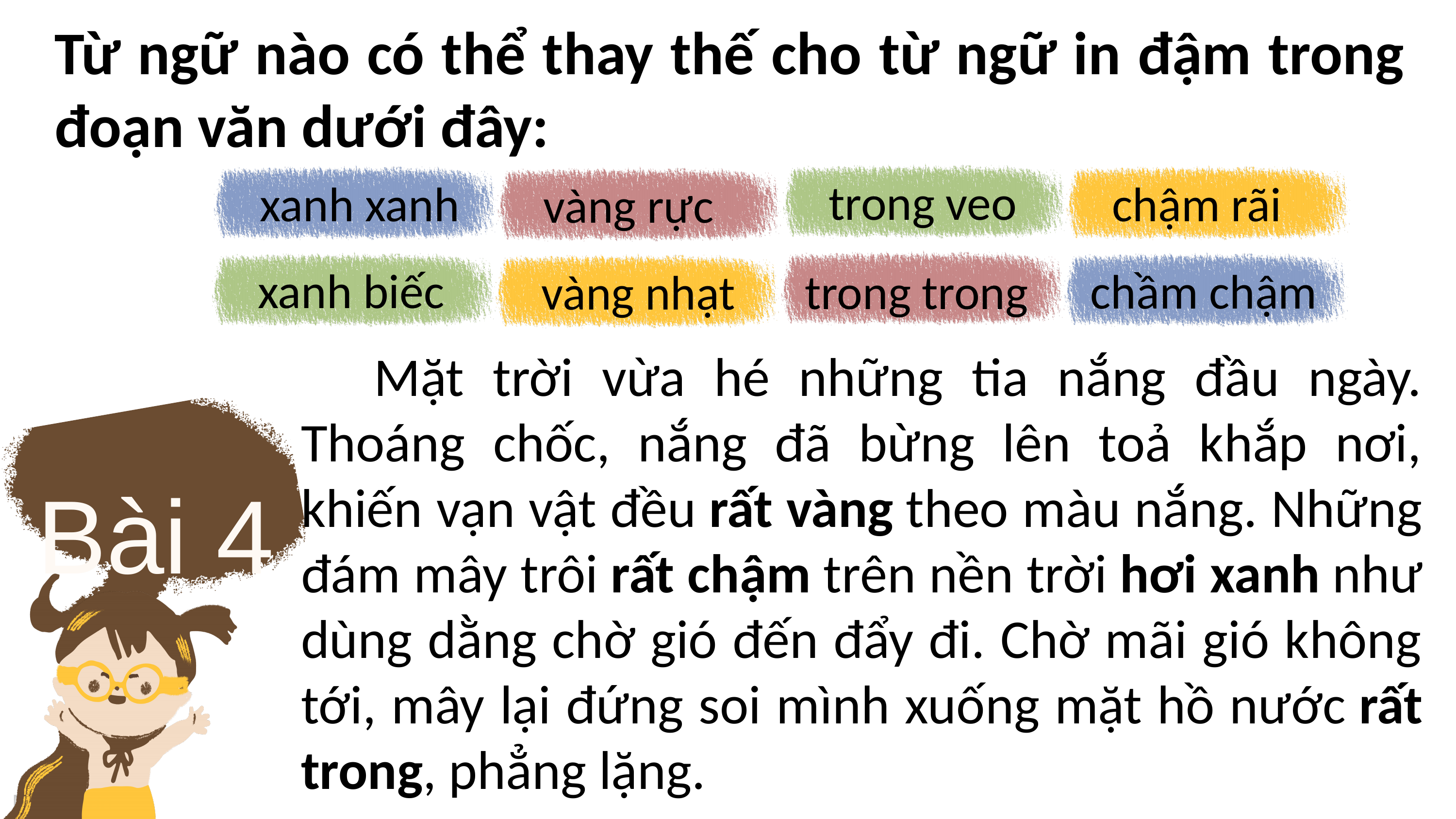

Từ ngữ nào có thể thay thế cho từ ngữ in đậm trong đoạn văn dưới đây:

trong veo

xanh xanh

chậm rãi

vàng rực

trong trong

xanh biếc

chầm chậm

vàng nhạt
	Mặt trời vừa hé những tia nắng đầu ngày. Thoáng chốc, nắng đã bừng lên toả khắp nơi, khiến vạn vật đều rất vàng theo màu nắng. Những đám mây trôi rất chậm trên nền trời hơi xanh như dùng dằng chờ gió đến đẩy đi. Chờ mãi gió không tới, mây lại đứng soi mình xuống mặt hồ nước rất trong, phẳng lặng.
Bài 4